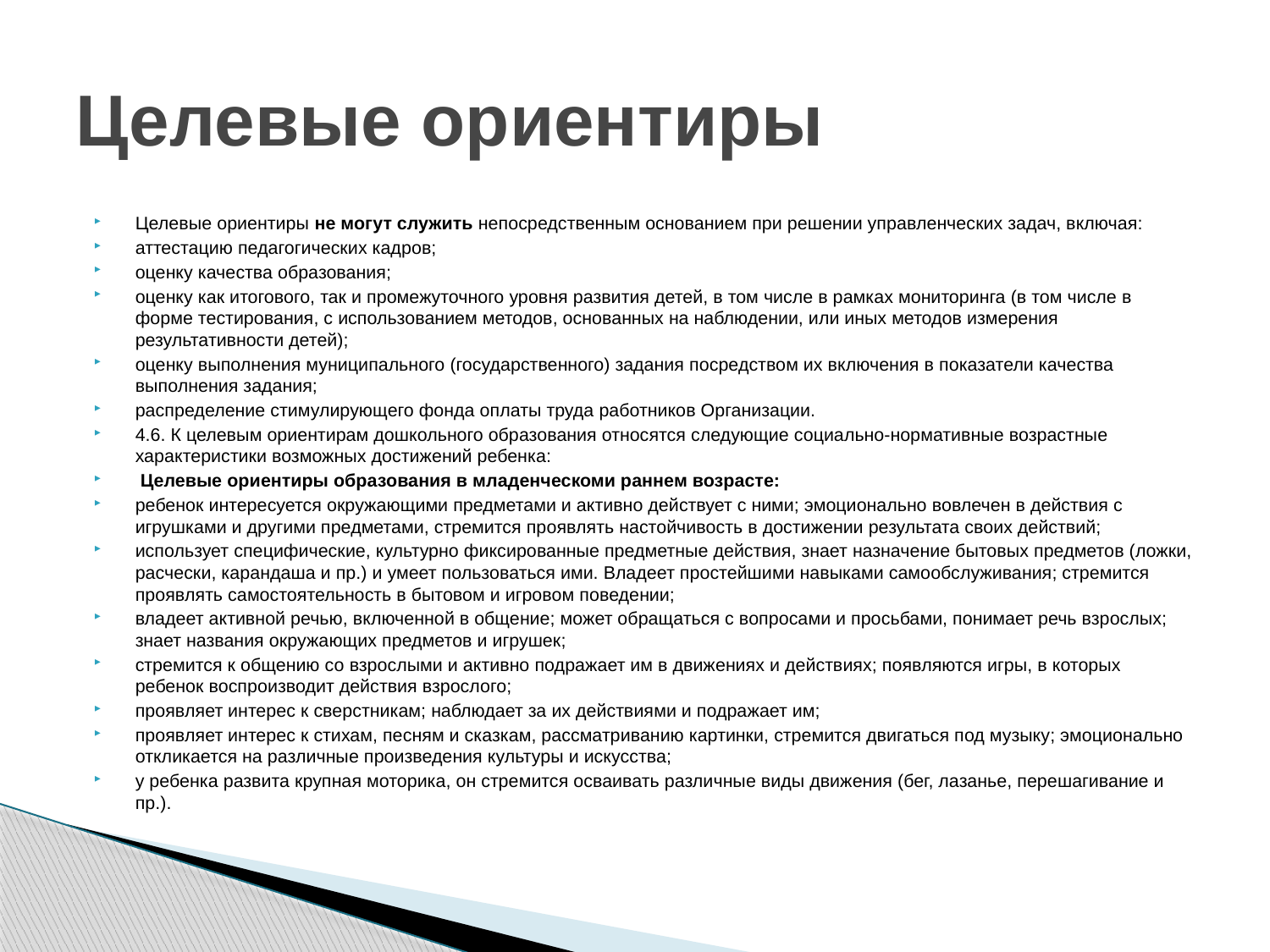

# Целевые ориентиры
Целевые ориентиры не могут служить непосредственным основанием при решении управленческих задач, включая:
аттестацию педагогических кадров;
оценку качества образования;
оценку как итогового, так и промежуточного уровня развития детей, в том числе в рамках мониторинга (в том числе в форме тестирования, с использованием методов, основанных на наблюдении, или иных методов измерения результативности детей);
оценку выполнения муниципального (государственного) задания посредством их включения в показатели качества выполнения задания;
распределение стимулирующего фонда оплаты труда работников Организации.
4.6. К целевым ориентирам дошкольного образования относятся следующие социально-нормативные возрастные характеристики возможных достижений ребенка:
 Целевые ориентиры образования в младенческоми раннем возрасте:
ребенок интересуется окружающими предметами и активно действует с ними; эмоционально вовлечен в действия с игрушками и другими предметами, стремится проявлять настойчивость в достижении результата своих действий;
использует специфические, культурно фиксированные предметные действия, знает назначение бытовых предметов (ложки, расчески, карандаша и пр.) и умеет пользоваться ими. Владеет простейшими навыками самообслуживания; стремится проявлять самостоятельность в бытовом и игровом поведении;
владеет активной речью, включенной в общение; может обращаться с вопросами и просьбами, понимает речь взрослых; знает названия окружающих предметов и игрушек;
стремится к общению со взрослыми и активно подражает им в движениях и действиях; появляются игры, в которых ребенок воспроизводит действия взрослого;
проявляет интерес к сверстникам; наблюдает за их действиями и подражает им;
проявляет интерес к стихам, песням и сказкам, рассматриванию картинки, стремится двигаться под музыку; эмоционально откликается на различные произведения культуры и искусства;
у ребенка развита крупная моторика, он стремится осваивать различные виды движения (бег, лазанье, перешагивание и пр.).